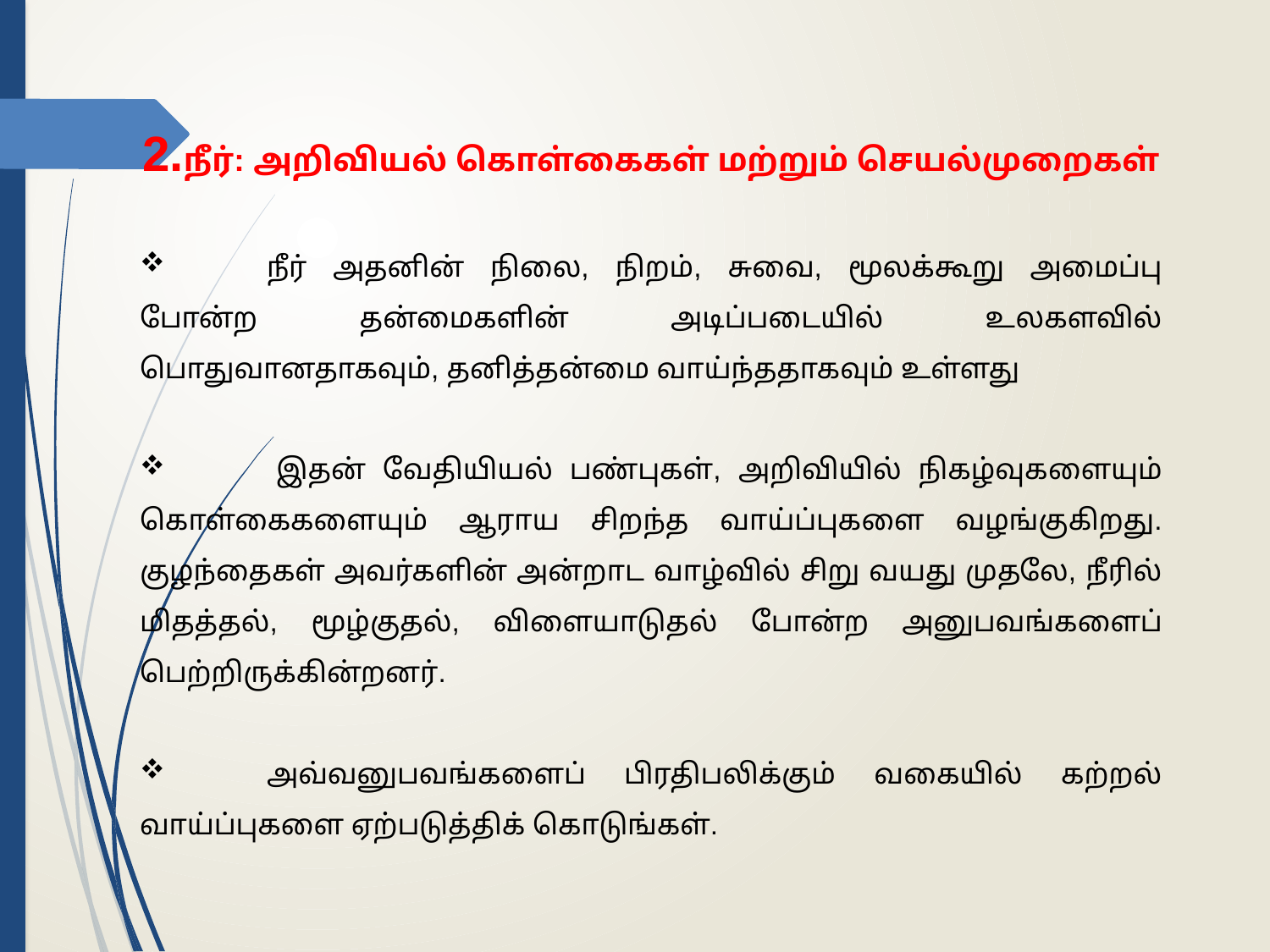

2.நீர்: அறிவியல் கொள்கைகள் மற்றும் செயல்முறைகள்

	நீர் அதனின் நிலை, நிறம், சுவை, மூலக்கூறு அமைப்பு போன்ற தன்மைகளின் அடிப்படையில் உலகளவில் பொதுவானதாகவும், தனித்தன்மை வாய்ந்ததாகவும் உள்ளது

 	இதன் வேதியியல் பண்புகள், அறிவியில் நிகழ்வுகளையும் கொள்கைகளையும் ஆராய சிறந்த வாய்ப்புகளை வழங்குகிறது. குழந்தைகள் அவர்களின் அன்றாட வாழ்வில் சிறு வயது முதலே, நீரில் மிதத்தல், மூழ்குதல், விளையாடுதல் போன்ற அனுபவங்களைப் பெற்றிருக்கின்றனர்.

	அவ்வனுபவங்களைப் பிரதிபலிக்கும் வகையில் கற்றல் வாய்ப்புகளை ஏற்படுத்திக் கொடுங்கள்.